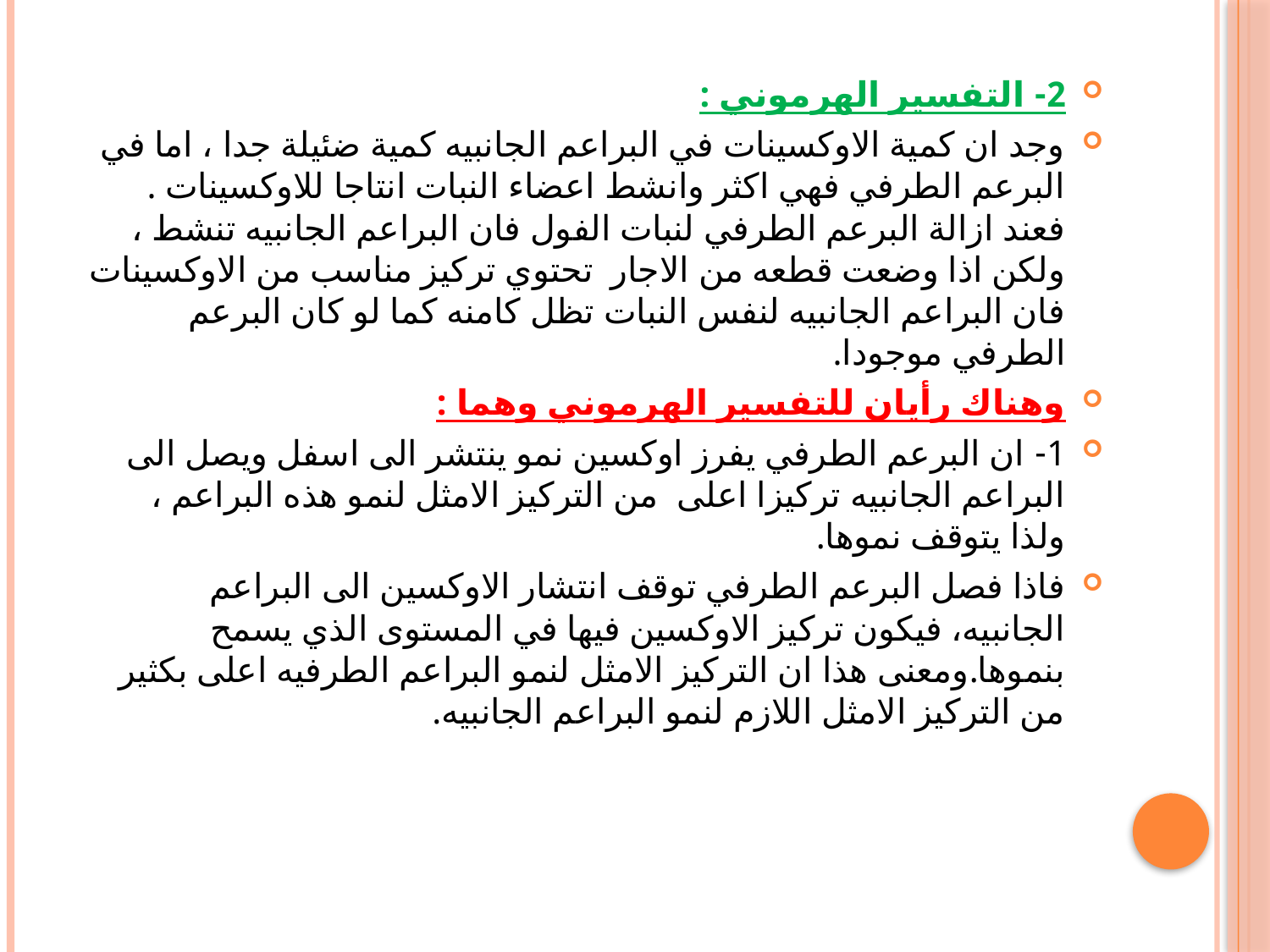

2- التفسير الهرموني :
وجد ان كمية الاوكسينات في البراعم الجانبيه كمية ضئيلة جدا ، اما في البرعم الطرفي فهي اكثر وانشط اعضاء النبات انتاجا للاوكسينات . فعند ازالة البرعم الطرفي لنبات الفول فان البراعم الجانبيه تنشط ، ولكن اذا وضعت قطعه من الاجار  تحتوي تركيز مناسب من الاوكسينات فان البراعم الجانبيه لنفس النبات تظل كامنه كما لو كان البرعم الطرفي موجودا.
وهناك رأيان للتفسير الهرموني وهما :
1- ان البرعم الطرفي يفرز اوكسين نمو ينتشر الى اسفل ويصل الى البراعم الجانبيه تركيزا اعلى  من التركيز الامثل لنمو هذه البراعم ، ولذا يتوقف نموها.
فاذا فصل البرعم الطرفي توقف انتشار الاوكسين الى البراعم الجانبيه، فيكون تركيز الاوكسين فيها في المستوى الذي يسمح بنموها.ومعنى هذا ان التركيز الامثل لنمو البراعم الطرفيه اعلى بكثير من التركيز الامثل اللازم لنمو البراعم الجانبيه.